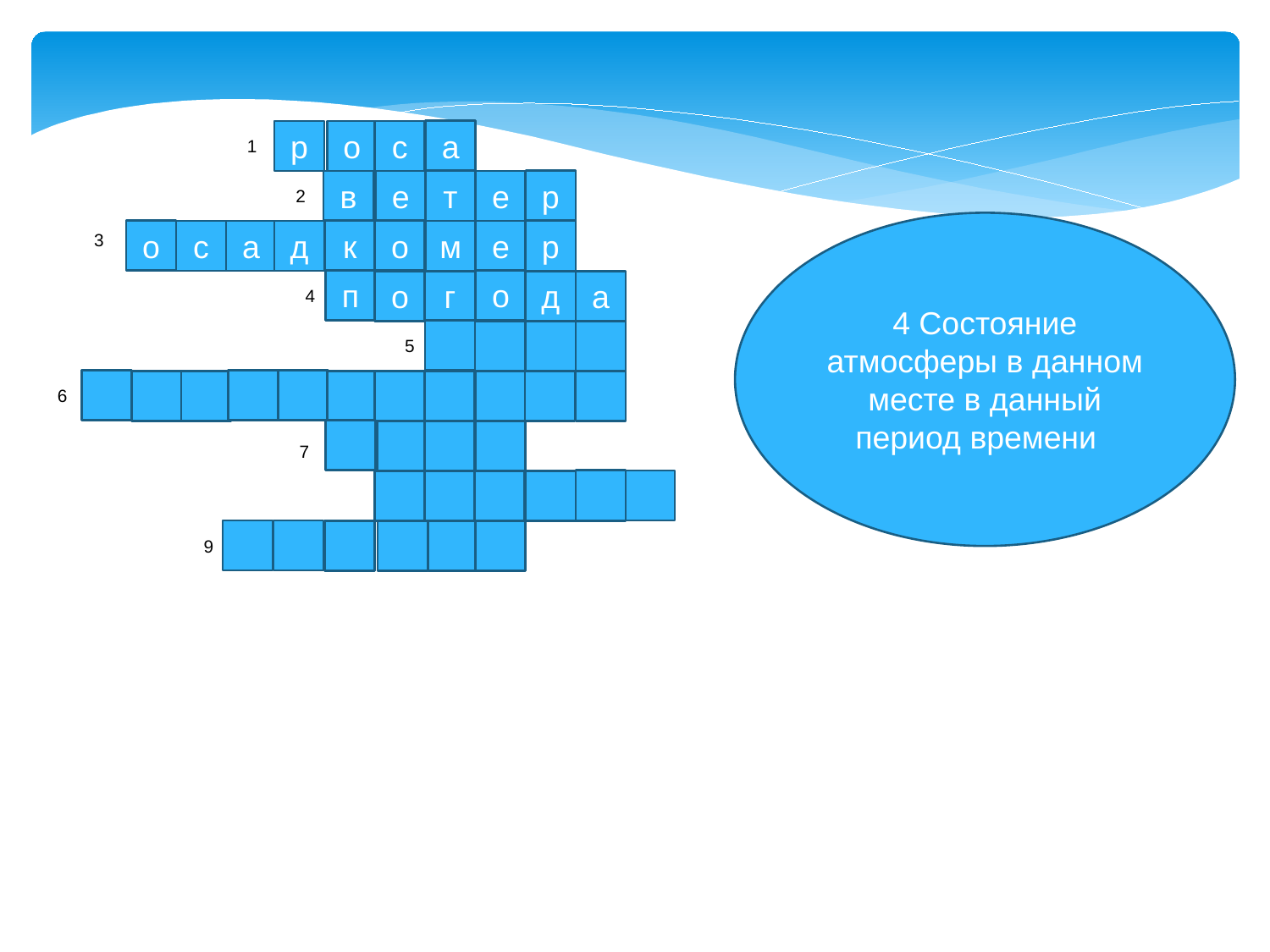

а
с
р
о
1
р
т
в
е
е
2
4 Состояние атмосферы в данном месте в данный период времени
о
к
о
с
а
д
м
е
р
3
п
о
о
г
д
а
4

5

6

7

8

9